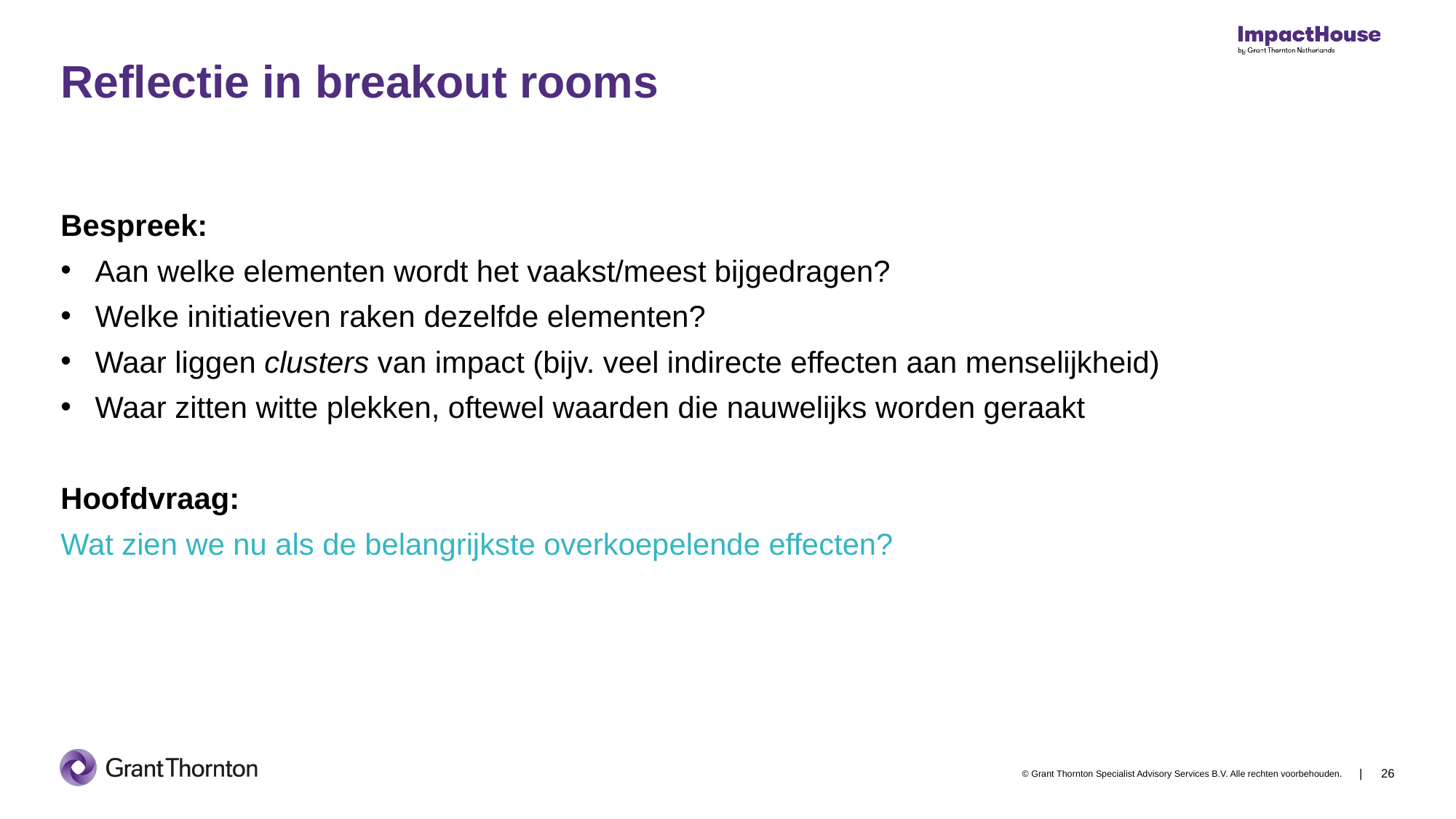

# Reflectie in breakout rooms
Bespreek:
Aan welke elementen wordt het vaakst/meest bijgedragen?
Welke initiatieven raken dezelfde elementen?
Waar liggen clusters van impact (bijv. veel indirecte effecten aan menselijkheid)
Waar zitten witte plekken, oftewel waarden die nauwelijks worden geraakt

Hoofdvraag:
Wat zien we nu als de belangrijkste overkoepelende effecten?

26